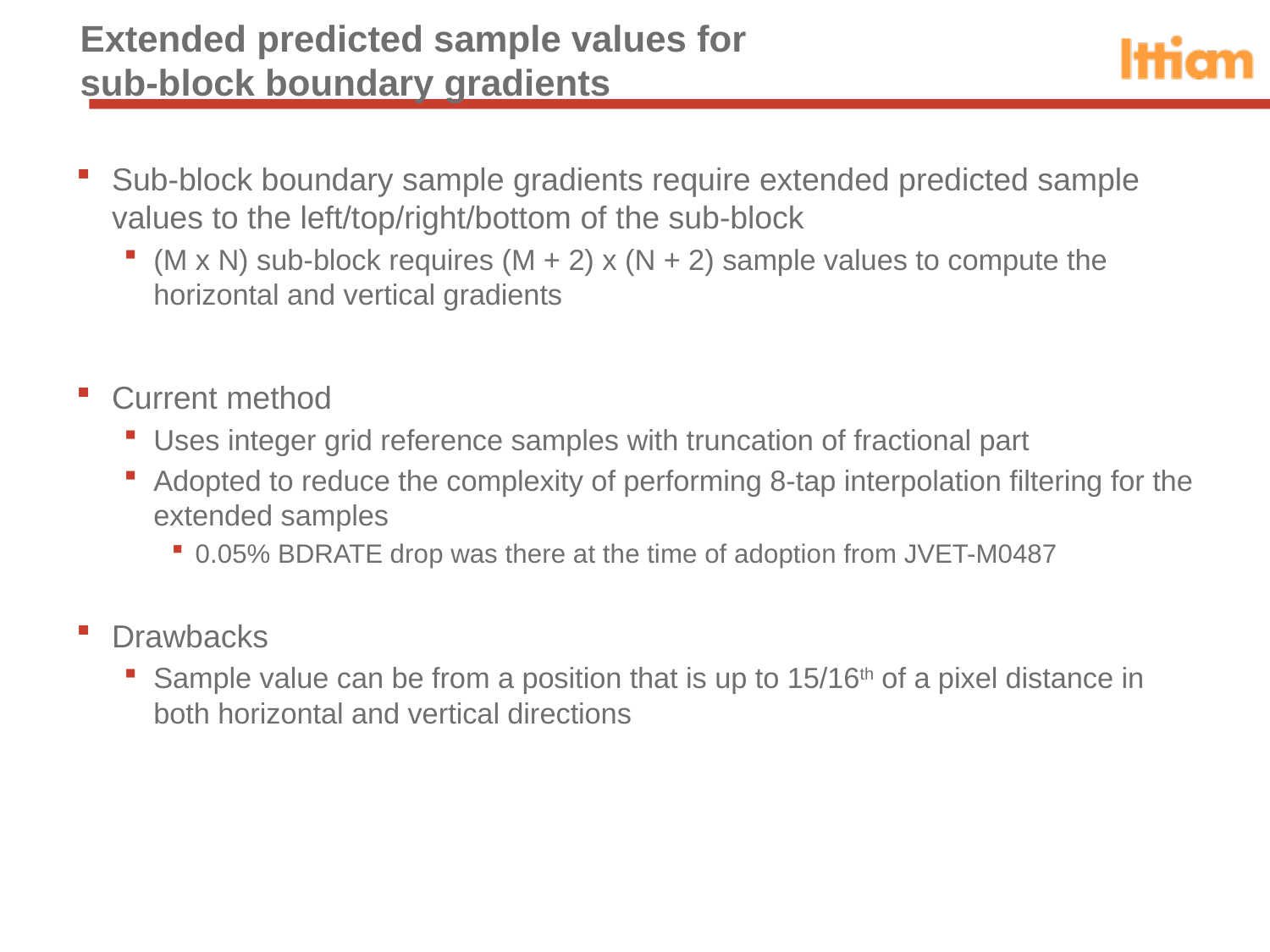

# Extended predicted sample values for sub-block boundary gradients
Sub-block boundary sample gradients require extended predicted sample values to the left/top/right/bottom of the sub-block
(M x N) sub-block requires (M + 2) x (N + 2) sample values to compute the horizontal and vertical gradients

Current method
Uses integer grid reference samples with truncation of fractional part
Adopted to reduce the complexity of performing 8-tap interpolation filtering for the extended samples
0.05% BDRATE drop was there at the time of adoption from JVET-M0487

Drawbacks
Sample value can be from a position that is up to 15/16th of a pixel distance in both horizontal and vertical directions